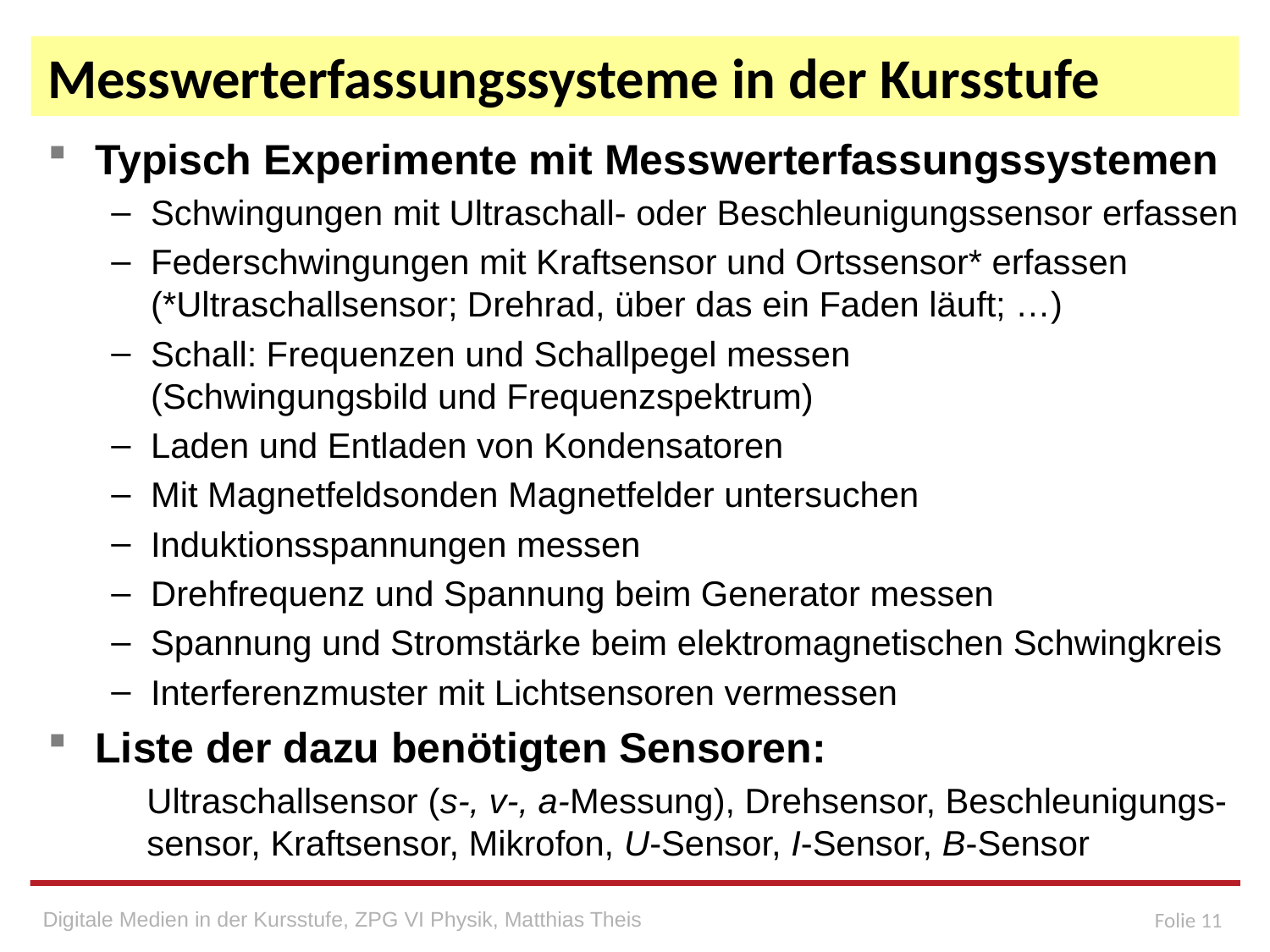

# Messwerterfassungssysteme in der Kursstufe
Typisch Experimente mit Messwerterfassungssystemen
Schwingungen mit Ultraschall- oder Beschleunigungssensor erfassen
Federschwingungen mit Kraftsensor und Ortssensor* erfassen (*Ultraschallsensor; Drehrad, über das ein Faden läuft; …)
Schall: Frequenzen und Schallpegel messen
(Schwingungsbild und Frequenzspektrum)
Laden und Entladen von Kondensatoren
Mit Magnetfeldsonden Magnetfelder untersuchen
Induktionsspannungen messen
Drehfrequenz und Spannung beim Generator messen
Spannung und Stromstärke beim elektromagnetischen Schwingkreis
Interferenzmuster mit Lichtsensoren vermessen
Liste der dazu benötigten Sensoren:
Ultraschallsensor (s-, v-, a-Messung), Drehsensor, Beschleunigungs-sensor, Kraftsensor, Mikrofon, U-Sensor, I-Sensor, B-Sensor

Digitale Medien in der Kursstufe, ZPG VI Physik, Matthias Theis
Folie 11